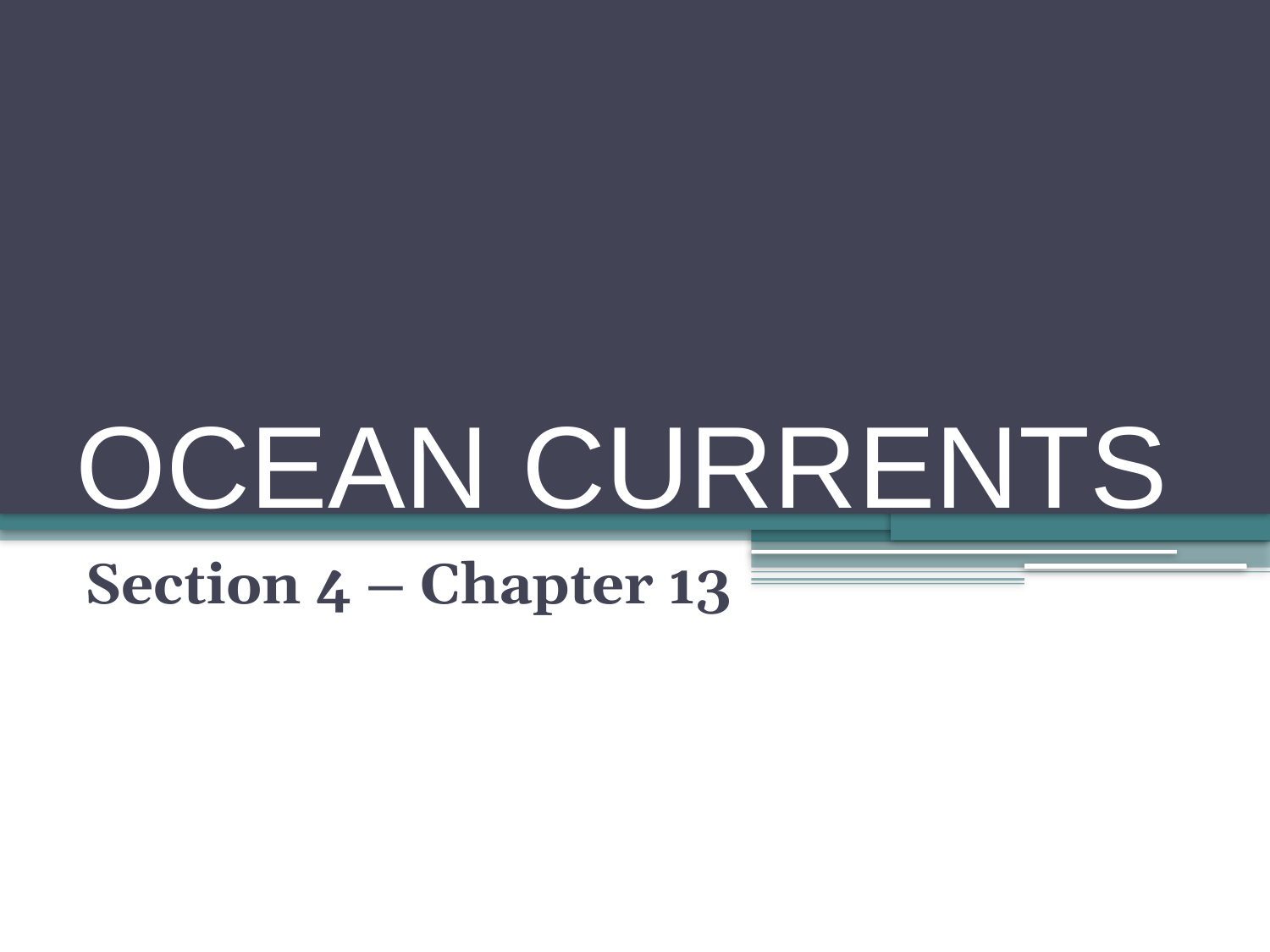

# OCEAN CURRENTS
Section 4 – Chapter 13